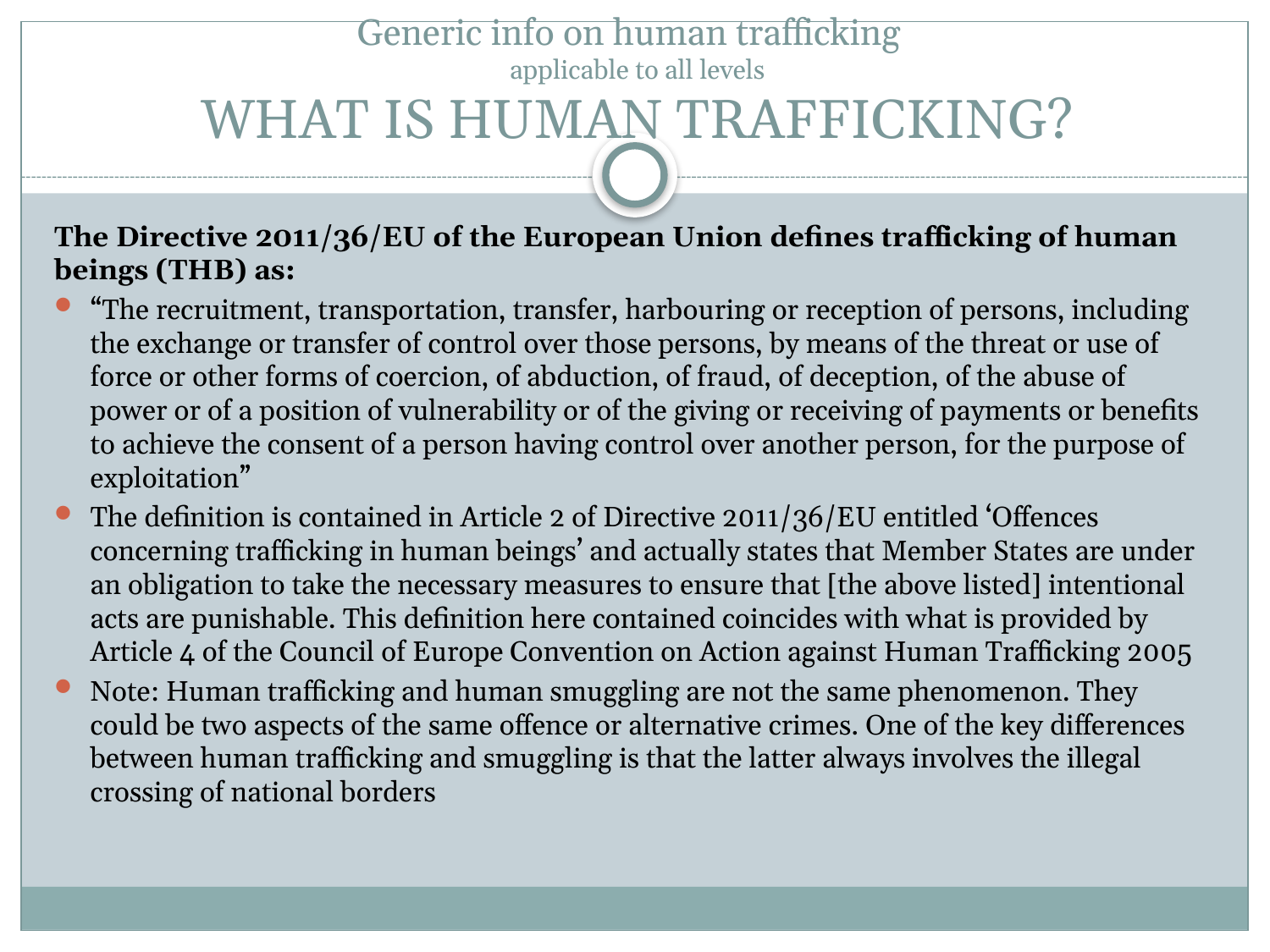

# Generic info on human trafficking applicable to all levels WHAT IS HUMAN TRAFFICKING?
The Directive 2011/36/EU of the European Union defines trafficking of human beings (THB) as:
“The recruitment, transportation, transfer, harbouring or reception of persons, including the exchange or transfer of control over those persons, by means of the threat or use of force or other forms of coercion, of abduction, of fraud, of deception, of the abuse of power or of a position of vulnerability or of the giving or receiving of payments or benefits to achieve the consent of a person having control over another person, for the purpose of exploitation”
The definition is contained in Article 2 of Directive 2011/36/EU entitled ‘Offences concerning trafficking in human beings’ and actually states that Member States are under an obligation to take the necessary measures to ensure that [the above listed] intentional acts are punishable. This definition here contained coincides with what is provided by Article 4 of the Council of Europe Convention on Action against Human Trafficking 2005
Note: Human trafficking and human smuggling are not the same phenomenon. They could be two aspects of the same offence or alternative crimes. One of the key differences between human trafficking and smuggling is that the latter always involves the illegal crossing of national borders